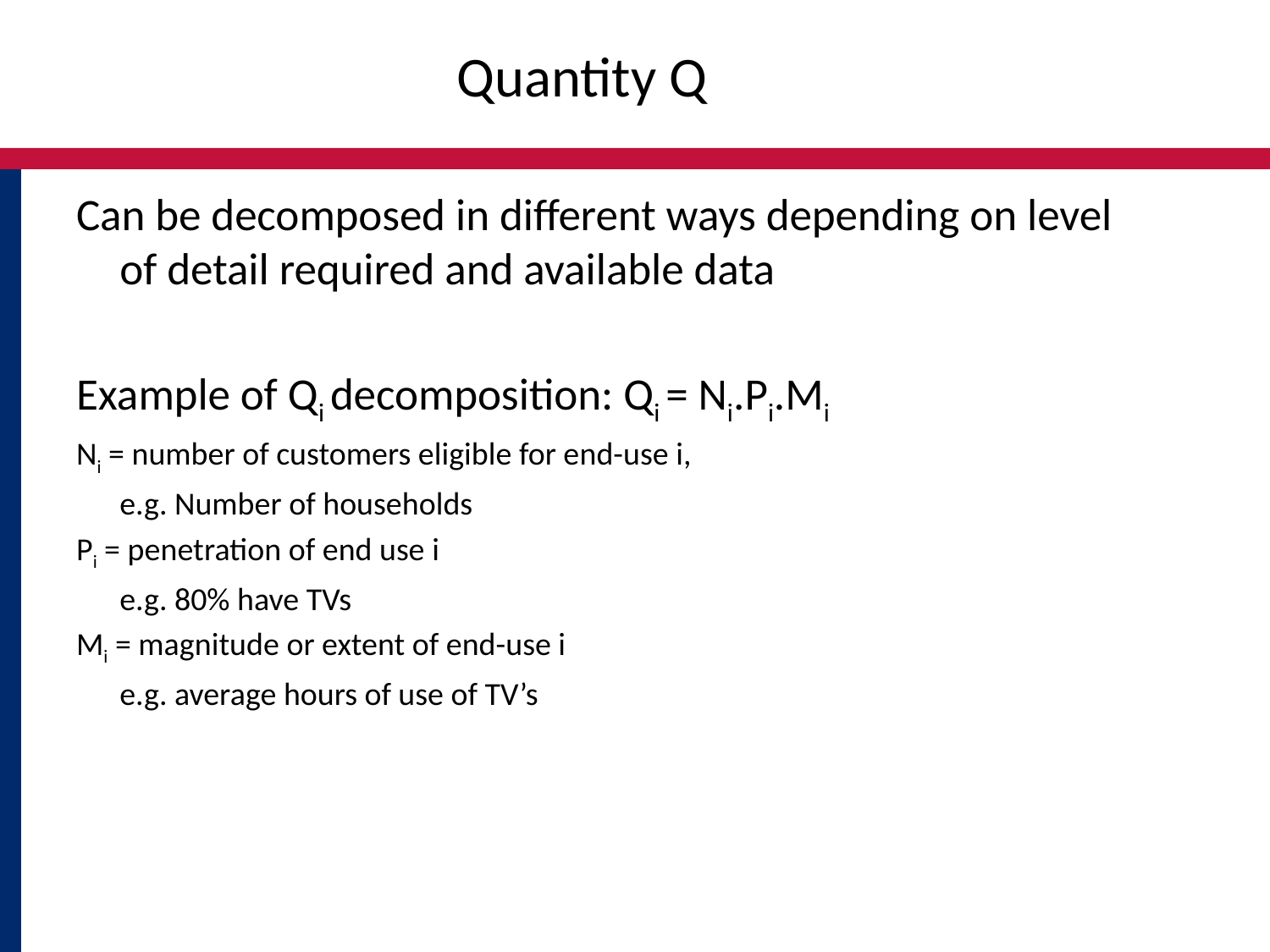

# Quantity Q
Can be decomposed in different ways depending on level of detail required and available data

Example of Qi decomposition: Qi = Ni.Pi.Mi
Ni = number of customers eligible for end-use i,
	e.g. Number of households
Pi = penetration of end use i
	e.g. 80% have TVs
Mi = magnitude or extent of end-use i
	e.g. average hours of use of TV’s